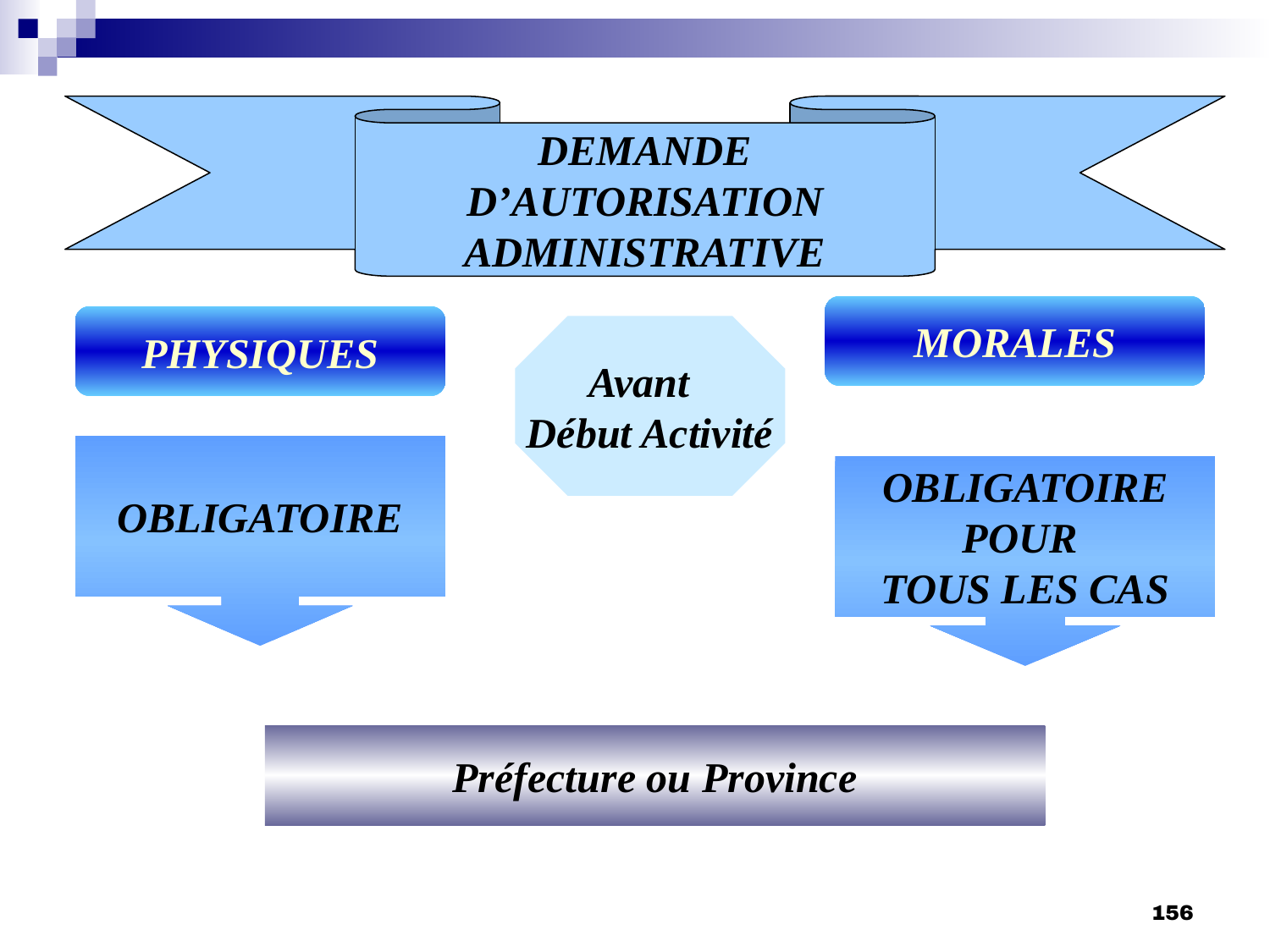

DEMANDE
D’AUTORISATION
ADMINISTRATIVE
MORALES
PHYSIQUES
Avant
Début Activité

OBLIGATOIRE

OBLIGATOIRE
POUR
TOUS LES CAS
Préfecture ou Province
156